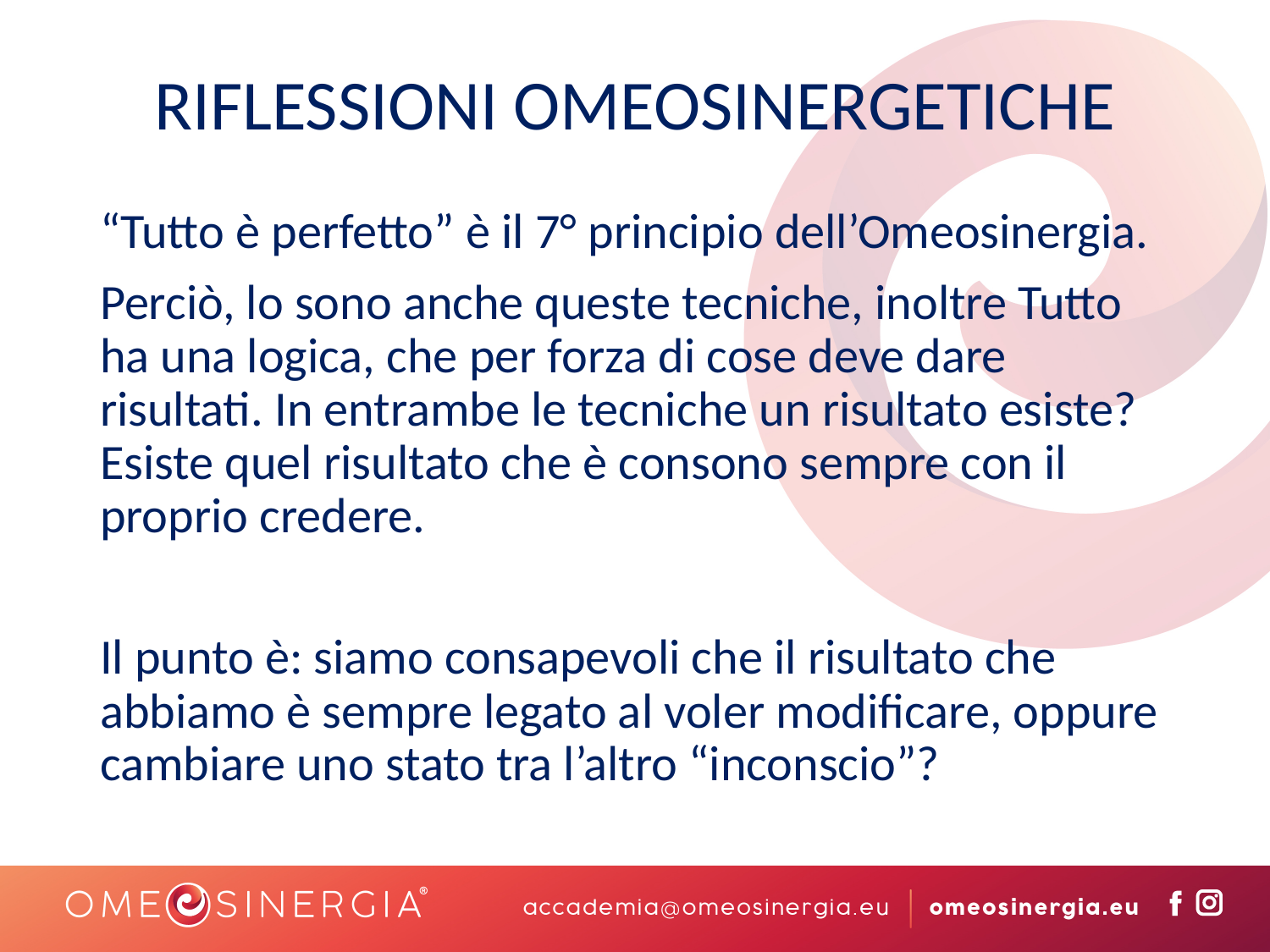

# RIFLESSIONI OMEOSINERGETICHE
“Tutto è perfetto” è il 7° principio dell’Omeosinergia.
Perciò, lo sono anche queste tecniche, inoltre Tutto ha una logica, che per forza di cose deve dare risultati. In entrambe le tecniche un risultato esiste? Esiste quel risultato che è consono sempre con il proprio credere.

Il punto è: siamo consapevoli che il risultato che abbiamo è sempre legato al voler modificare, oppure cambiare uno stato tra l’altro “inconscio”?